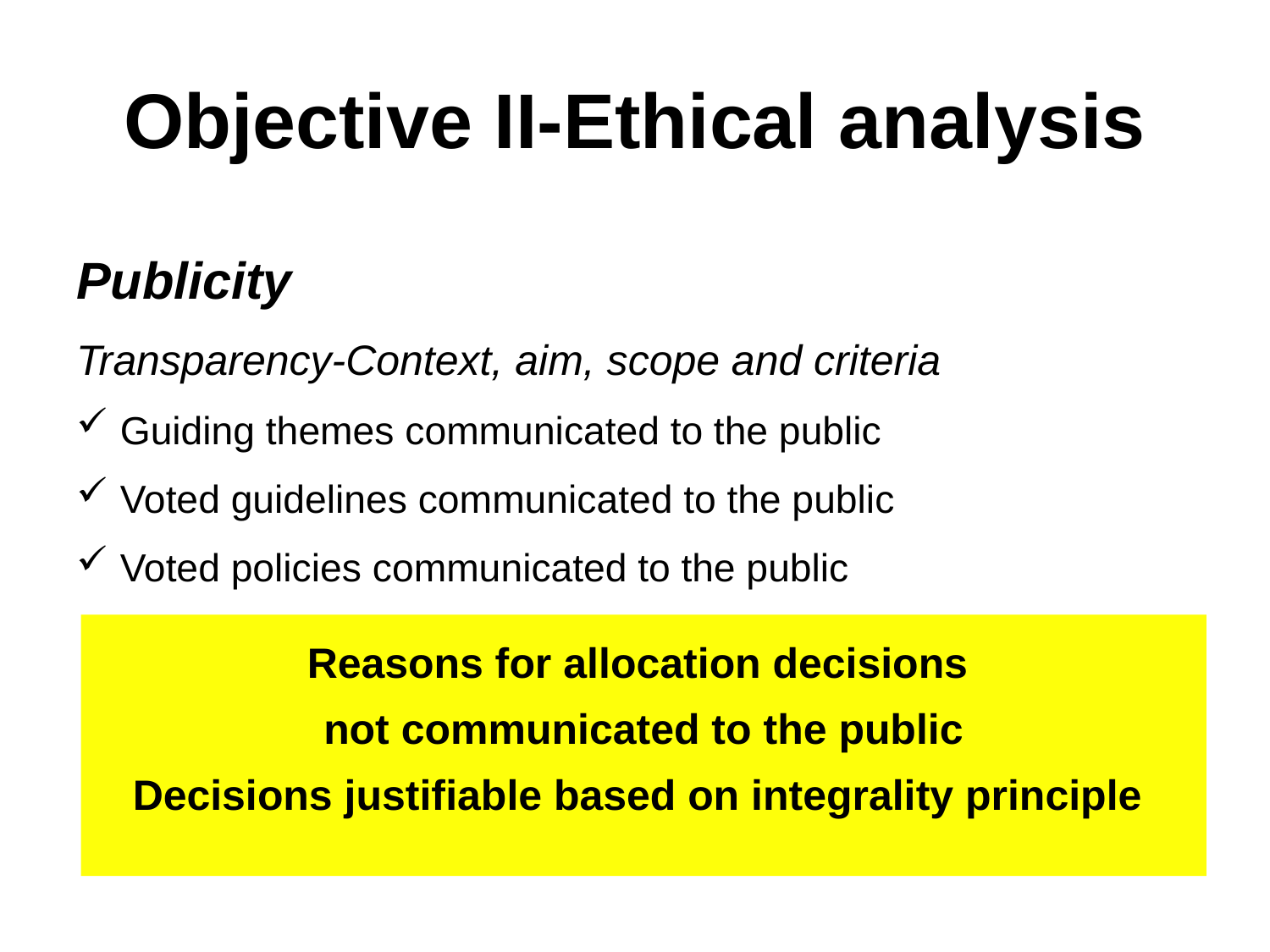

# Objective II-Ethical analysis
Publicity
Transparency-Context, aim, scope and criteria
Guiding themes communicated to the public
Voted guidelines communicated to the public
Voted policies communicated to the public
Reasons for allocation decisions
not communicated to the public
Decisions justifiable based on integrality principle